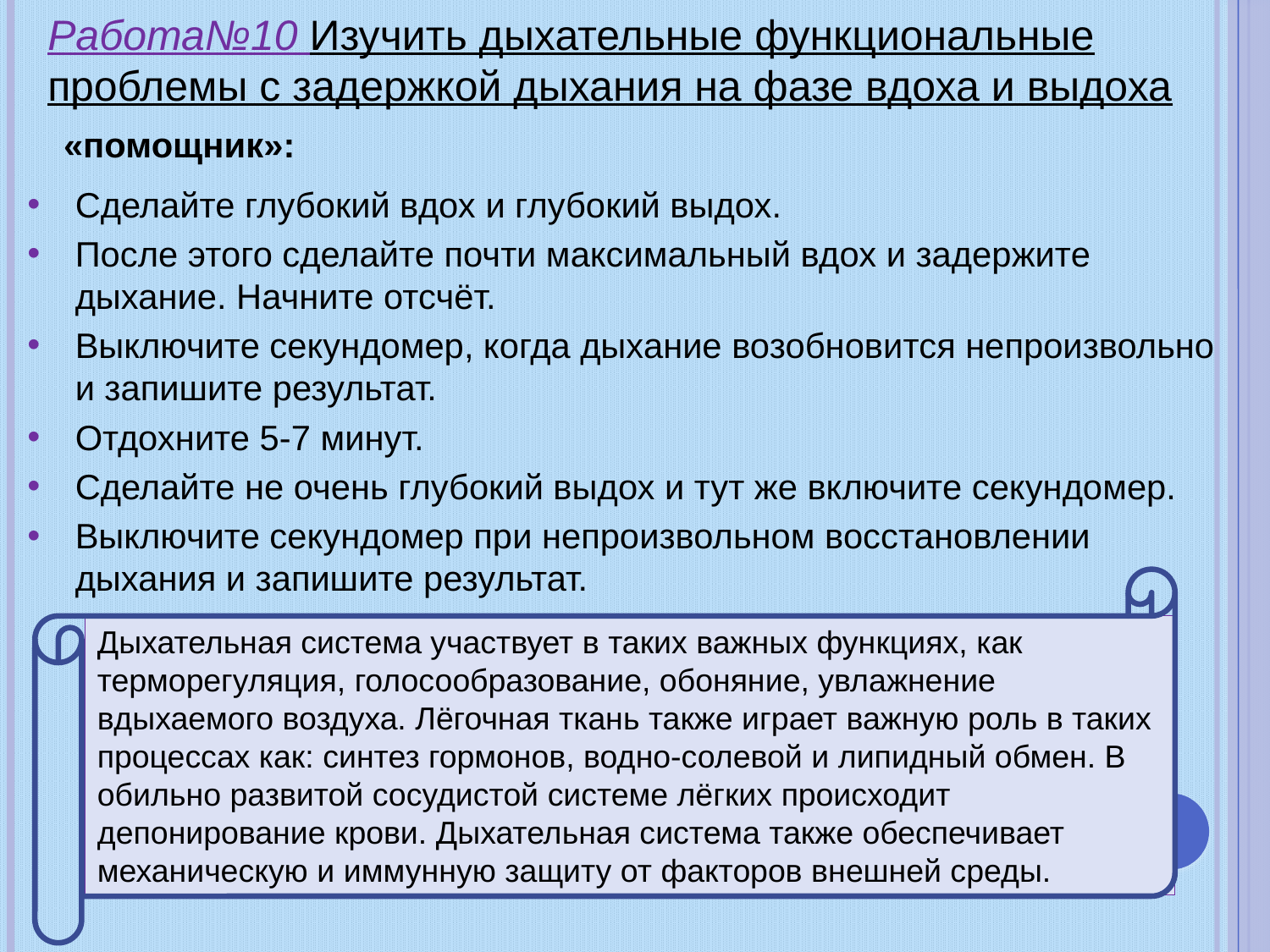

# Работа№10 Изучить дыхательные функциональные проблемы с задержкой дыхания на фазе вдоха и выдоха
«помощник»:
Сделайте глубокий вдох и глубокий выдох.
После этого сделайте почти максимальный вдох и задержите дыхание. Начните отсчёт.
Выключите секундомер, когда дыхание возобновится непроизвольно и запишите результат.
Отдохните 5-7 минут.
Сделайте не очень глубокий выдох и тут же включите секундомер.
Выключите секундомер при непроизвольном восстановлении дыхания и запишите результат.

Дыхательная система участвует в таких важных функциях, как терморегуляция, голосообразование, обоняние, увлажнение вдыхаемого воздуха. Лёгочная ткань также играет важную роль в таких процессах как: синтез гормонов, водно-солевой и липидный обмен. В обильно развитой сосудистой системе лёгких происходит депонирование крови. Дыхательная система также обеспечивает механическую и иммунную защиту от факторов внешней среды.